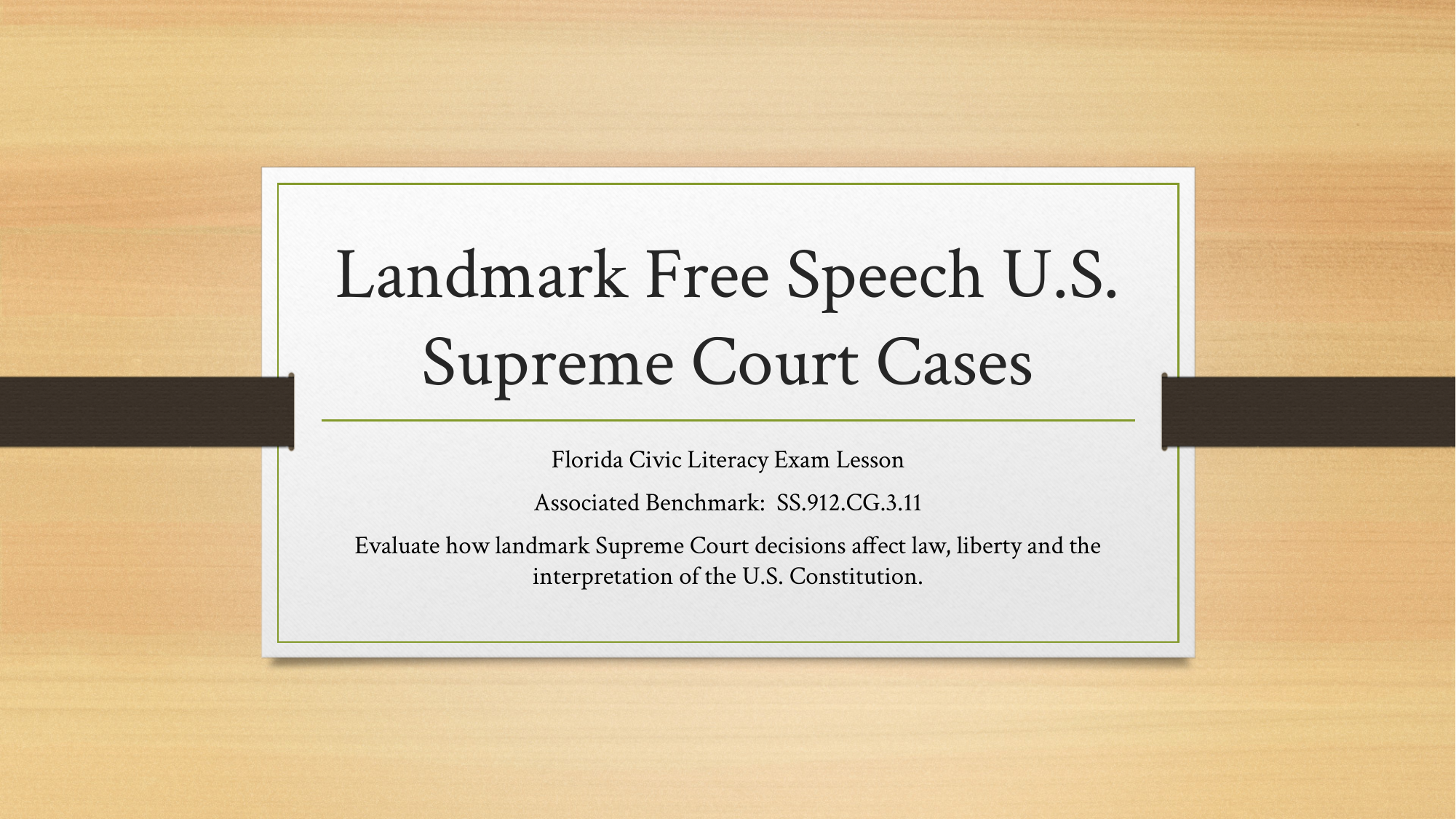

# Landmark Free Speech U.S. Supreme Court Cases
Florida Civic Literacy Exam Lesson
Associated Benchmark:  SS.912.CG.3.11
Evaluate how landmark Supreme Court decisions affect law, liberty and the interpretation of the U.S. Constitution.